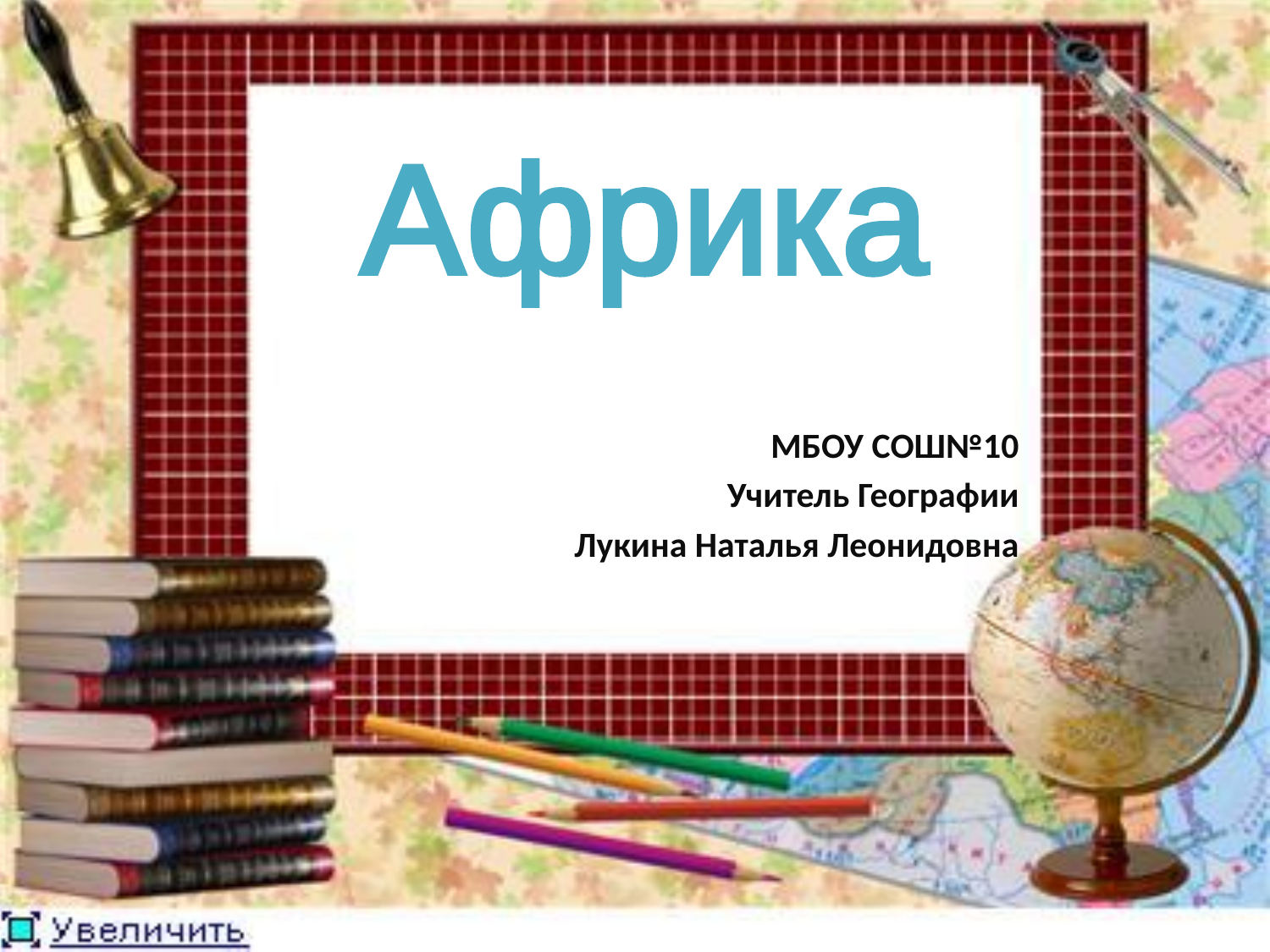

# Африка
МБОУ СОШ№10
Учитель Географии
Лукина Наталья Леонидовна